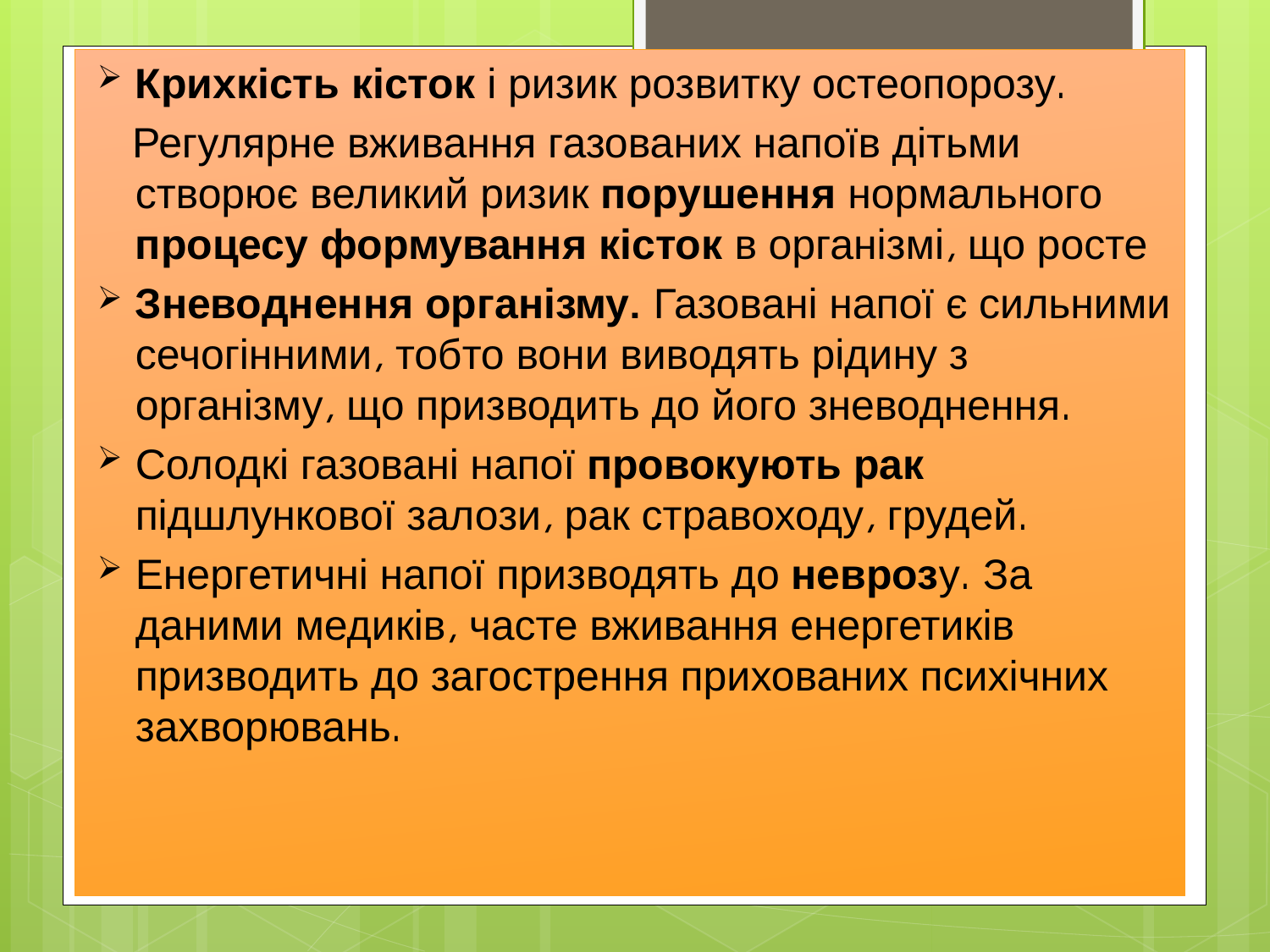

Крихкість кісток і ризик розвитку остеопорозу.
   Регулярне вживання газованих напоїв дітьми створює великий ризик порушення нормального процесу формування кісток в організмі, що росте
Зневоднення організму. Газовані напої є сильними сечогінними, тобто вони виводять рідину з організму, що призводить до його зневоднення.
Солодкі газовані напої провокують рак підшлункової залози, рак стравоходу, грудей.
Енергетичні напої призводять до неврозу. За даними медиків, часте вживання енергетиків призводить до загострення прихованих психічних захворювань.